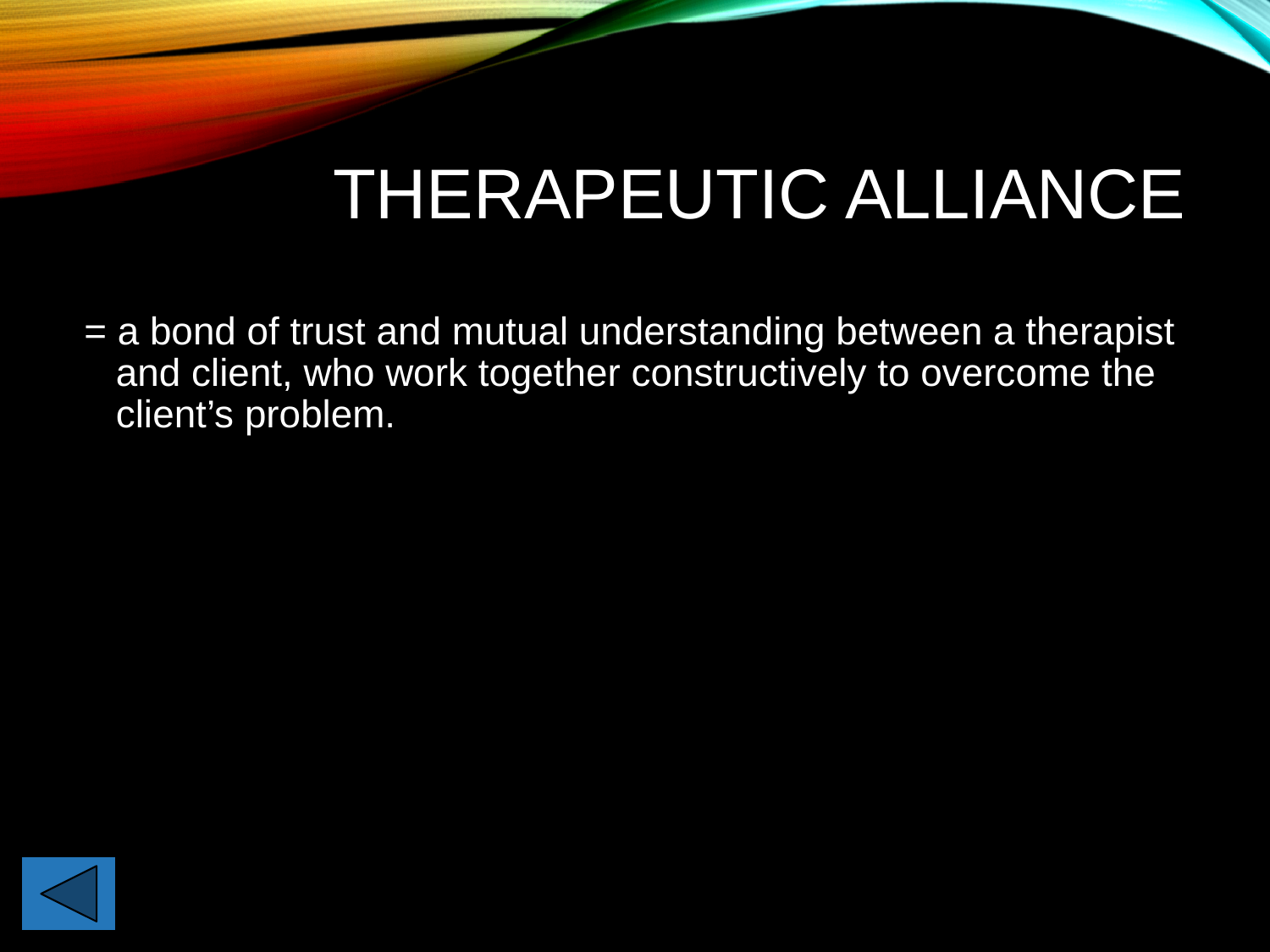

# Therapeutic Alliance
= a bond of trust and mutual understanding between a therapist and client, who work together constructively to overcome the client’s problem.